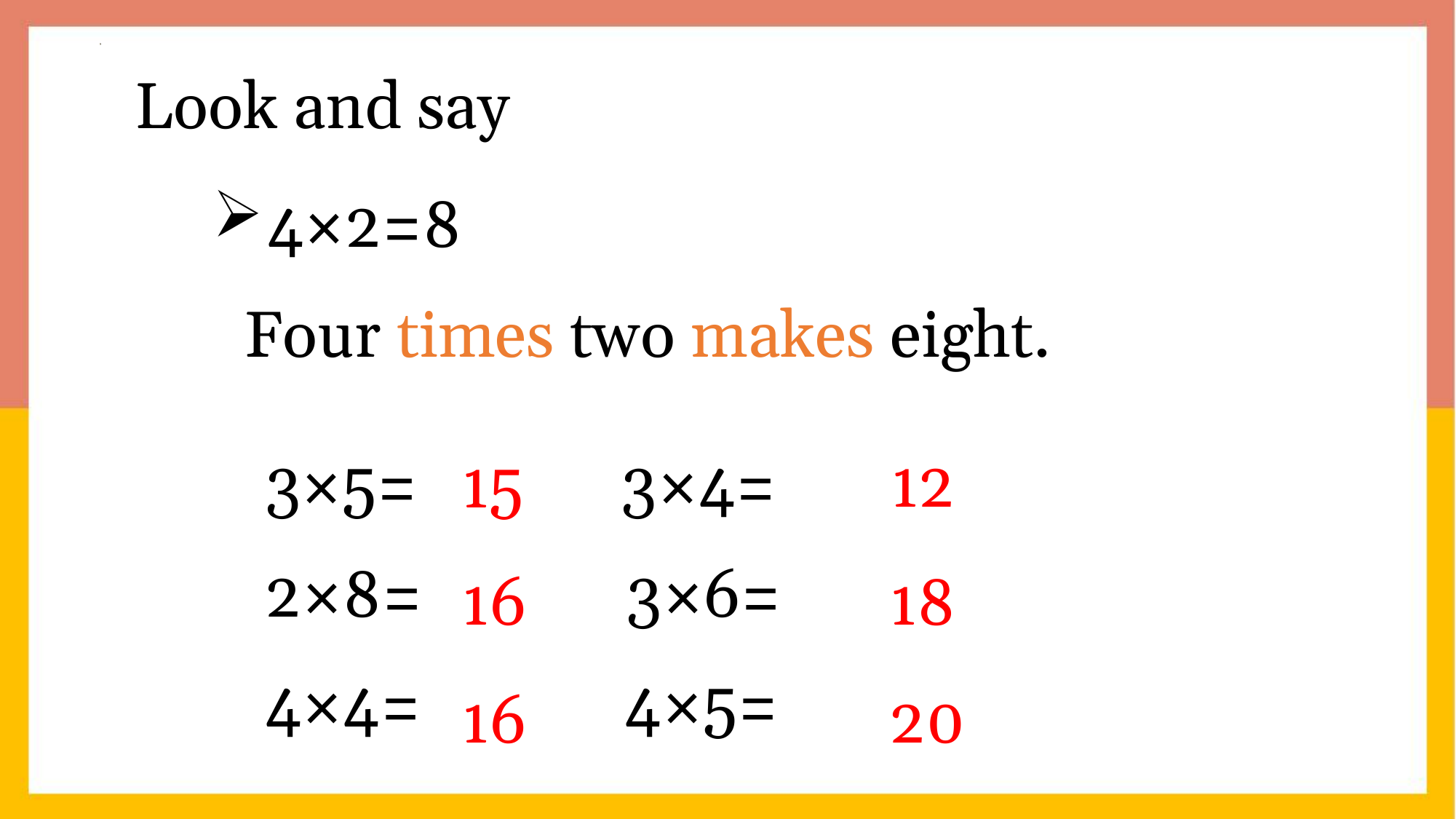

Look and say
4×2=8
  Four times two makes eight.
3×5=             3×4=
2×8=             3×6=
4×4=             4×5=
12
15
16
18
16
20